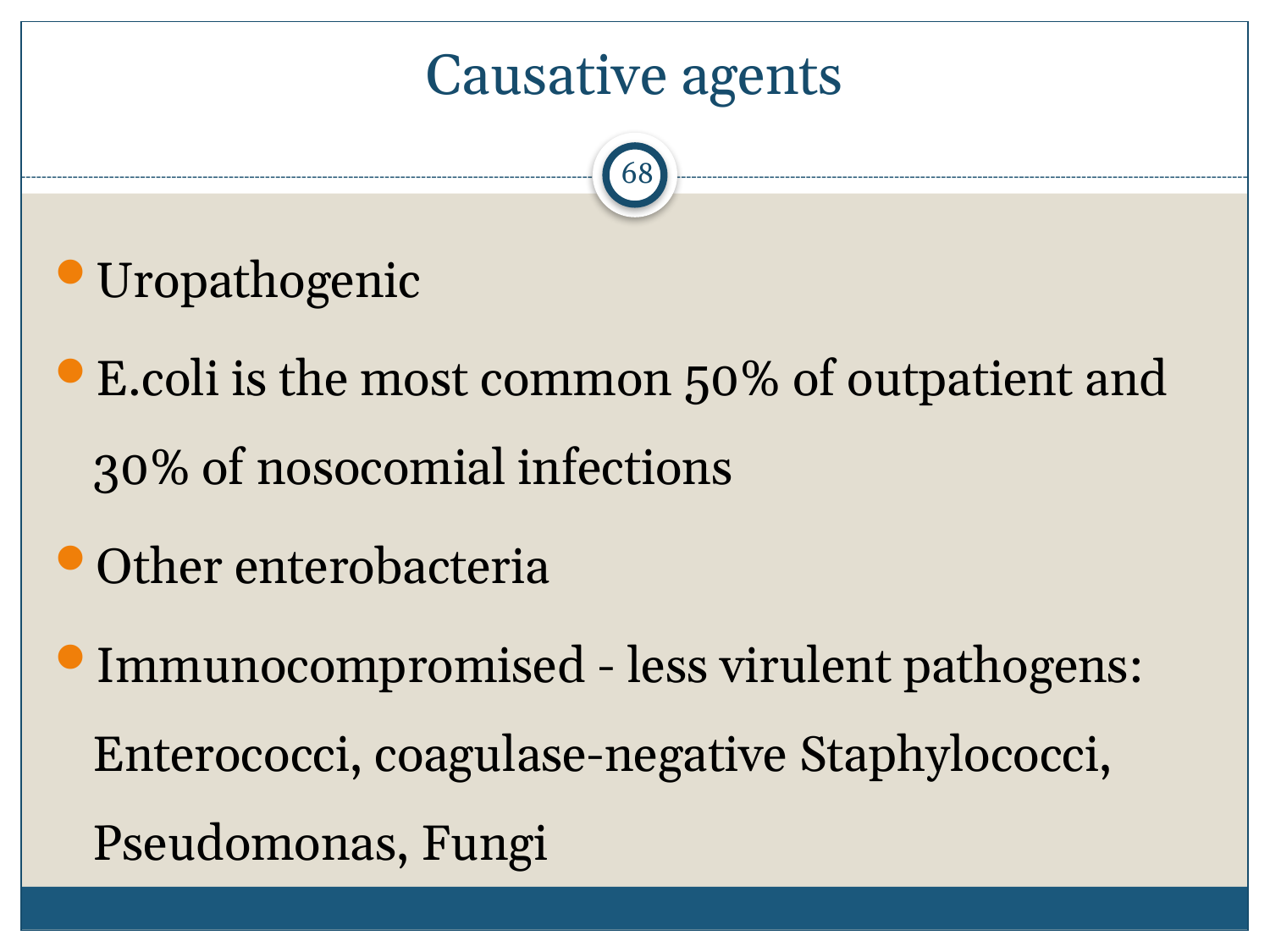

# Causative agents
68
Uropathogenic
E.coli is the most common 50% of outpatient and 30% of nosocomial infections
Other enterobacteria
Immunocompromised - less virulent pathogens: Enterococci, coagulase-negative Staphylococci, Pseudomonas, Fungi